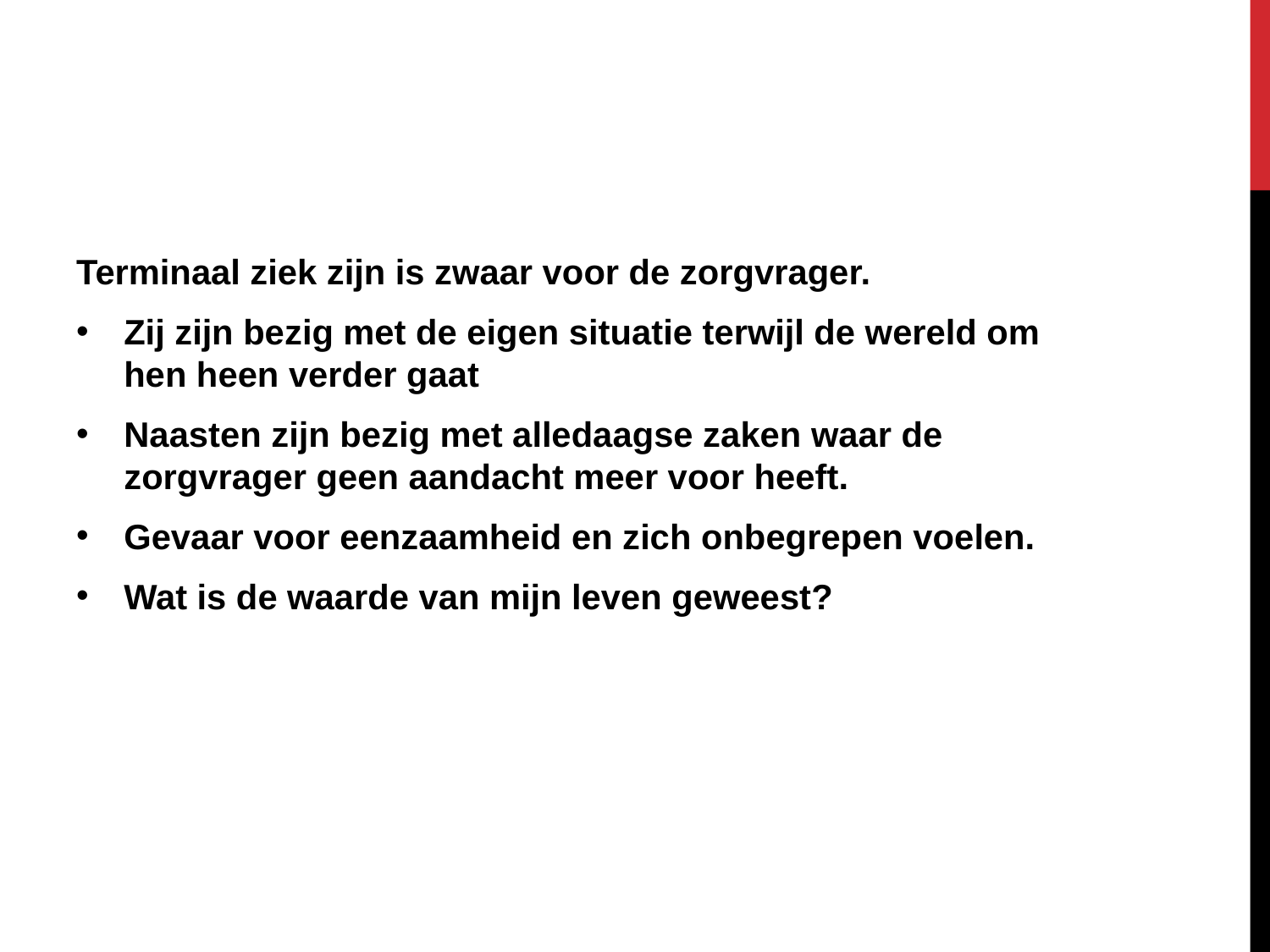

#
Terminaal ziek zijn is zwaar voor de zorgvrager.
Zij zijn bezig met de eigen situatie terwijl de wereld om hen heen verder gaat
Naasten zijn bezig met alledaagse zaken waar de zorgvrager geen aandacht meer voor heeft.
Gevaar voor eenzaamheid en zich onbegrepen voelen.
Wat is de waarde van mijn leven geweest?